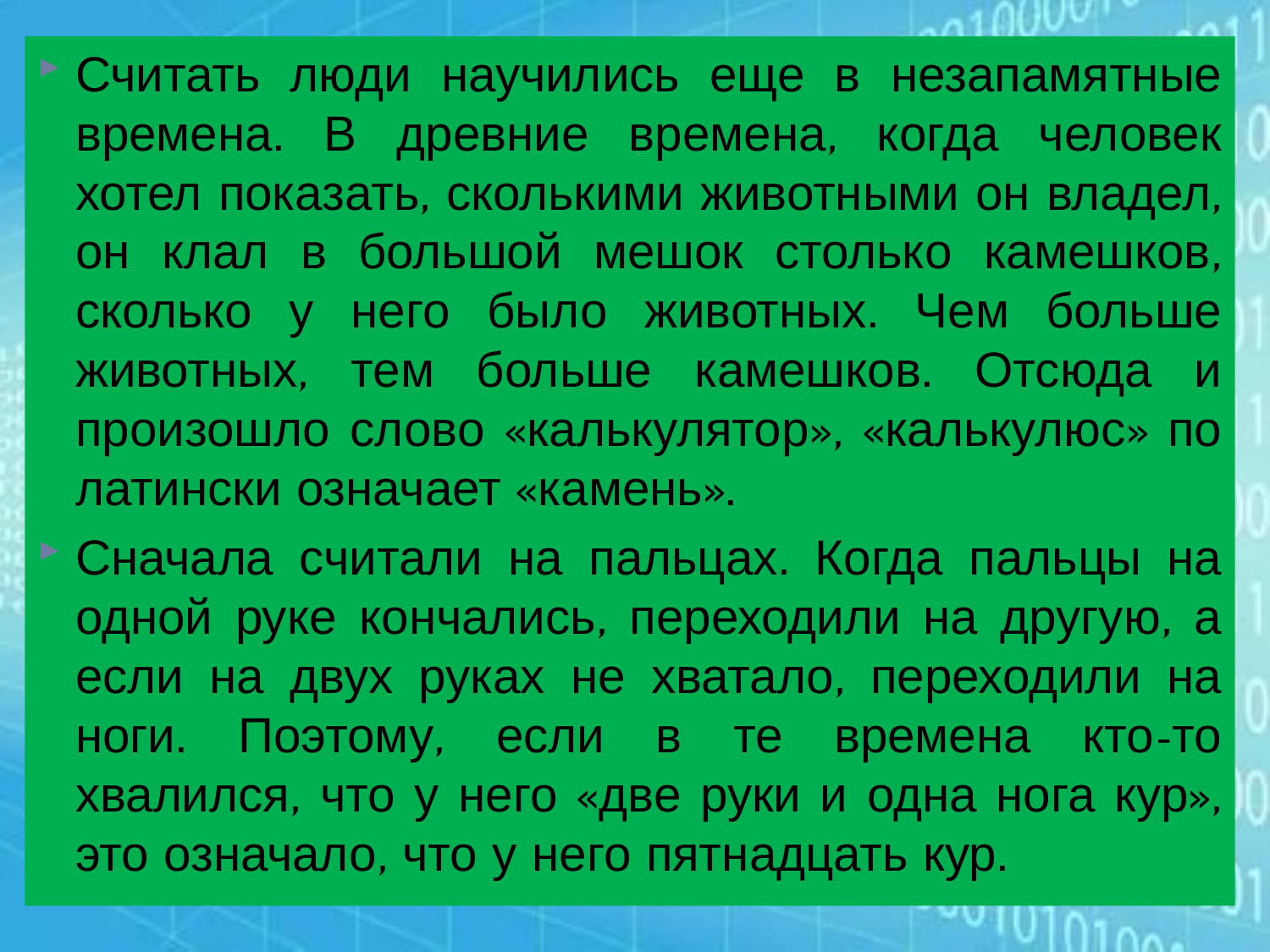

#
Считать люди научились еще в незапамятные времена. В древние времена, когда человек хотел показать, сколькими животными он владел, он клал в большой мешок столько камешков, сколько у него было животных. Чем больше животных, тем больше камешков. Отсюда и произошло слово «калькулятор», «калькулюс» по латински означает «камень».
Сначала считали на пальцах. Когда пальцы на одной руке кончались, переходили на другую, а если на двух руках не хватало, переходили на ноги. Поэтому, если в те времена кто-то хвалился, что у него «две руки и одна нога кур», это означало, что у него пятнадцать кур.